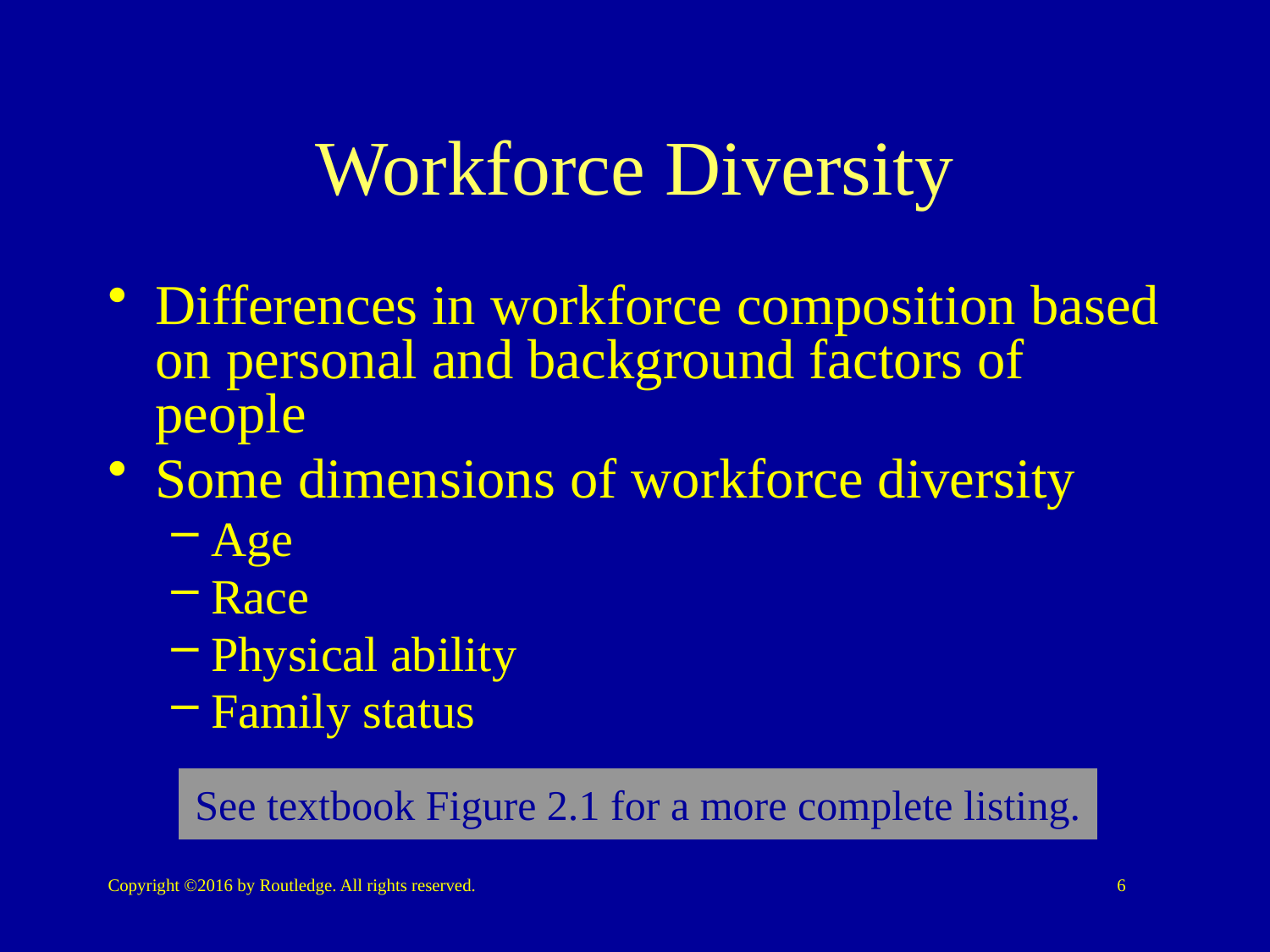

# Workforce Diversity
Differences in workforce composition based on personal and background factors of people
Some dimensions of workforce diversity
Age
Race
Physical ability
Family status
See textbook Figure 2.1 for a more complete listing.
Copyright ©2016 by Routledge. All rights reserved.

6